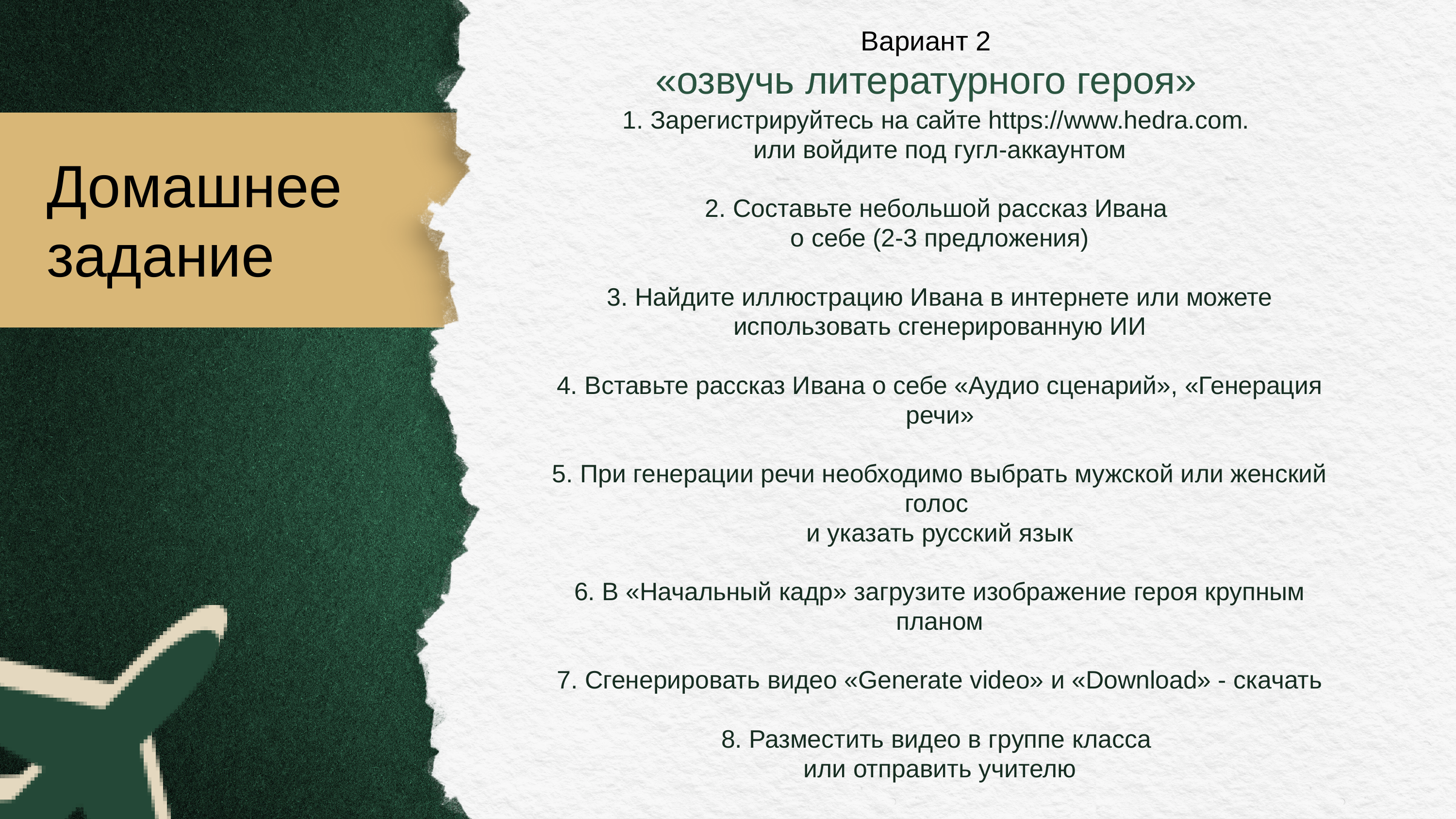

Вариант 2
«озвучь литературного героя»

1. Зарегистрируйтесь на сайте https://www.hedra.com.
или войдите под гугл-аккаунтом

2. Составьте небольшой рассказ Ивана
о себе (2-3 предложения)

3. Найдите иллюстрацию Ивана в интернете или можете использовать сгенерированную ИИ

4. Вставьте рассказ Ивана о себе «Аудио сценарий», «Генерация речи»

5. При генерации речи необходимо выбрать мужской или женский голос
и указать русский язык

6. В «Начальный кадр» загрузите изображение героя крупным планом

7. Сгенерировать видео «Generate video» и «Download» - скачать

8. Разместить видео в группе класса
или отправить учителю

Домашнее задание